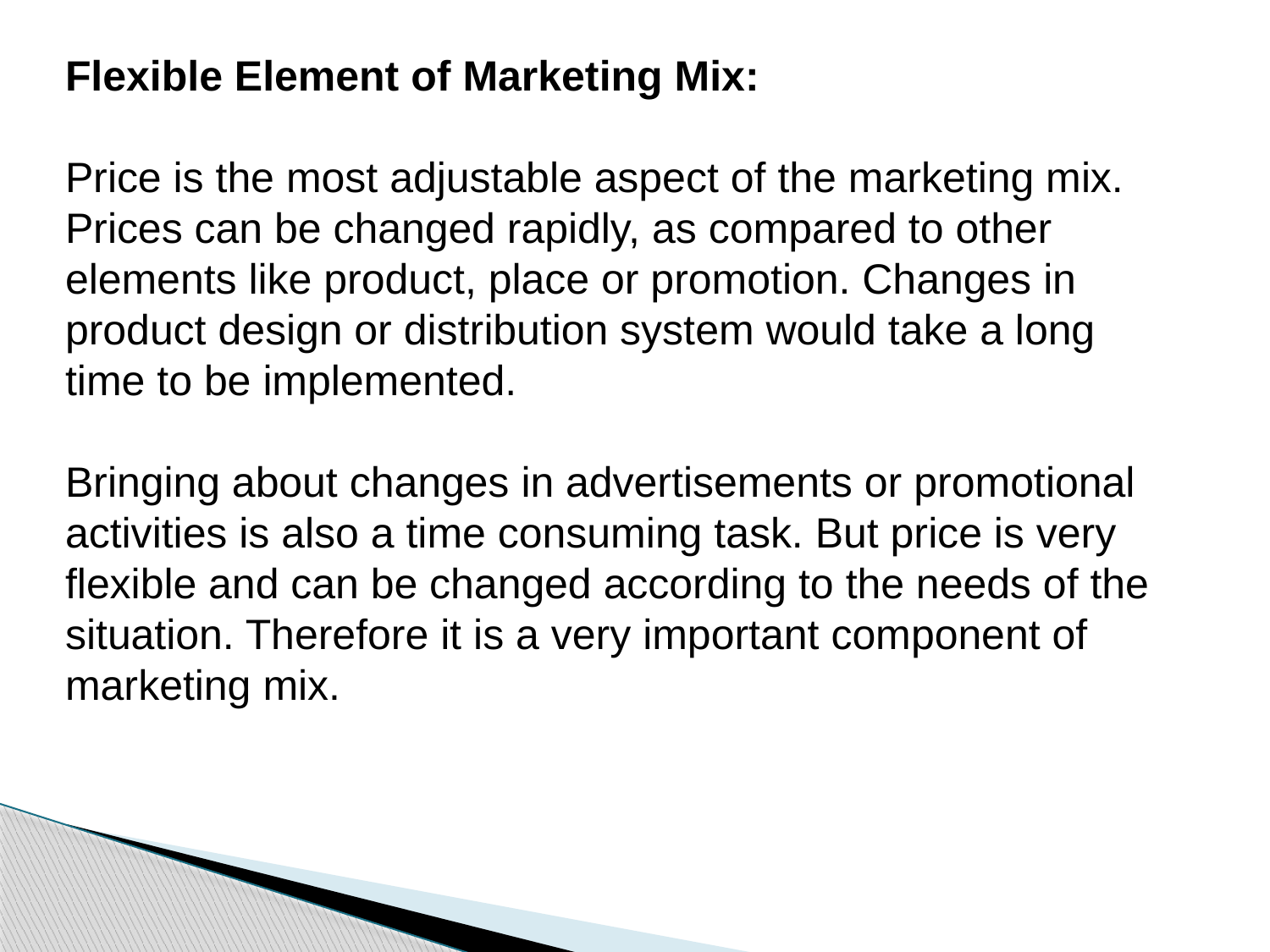

Flexible Element of Marketing Mix:

Price is the most adjustable aspect of the marketing mix. Prices can be changed rapidly, as compared to other elements like product, place or promotion. Changes in product design or distribution system would take a long time to be implemented.

Bringing about changes in advertisements or promotional activities is also a time consuming task. But price is very flexible and can be changed according to the needs of the situation. Therefore it is a very important component of marketing mix.